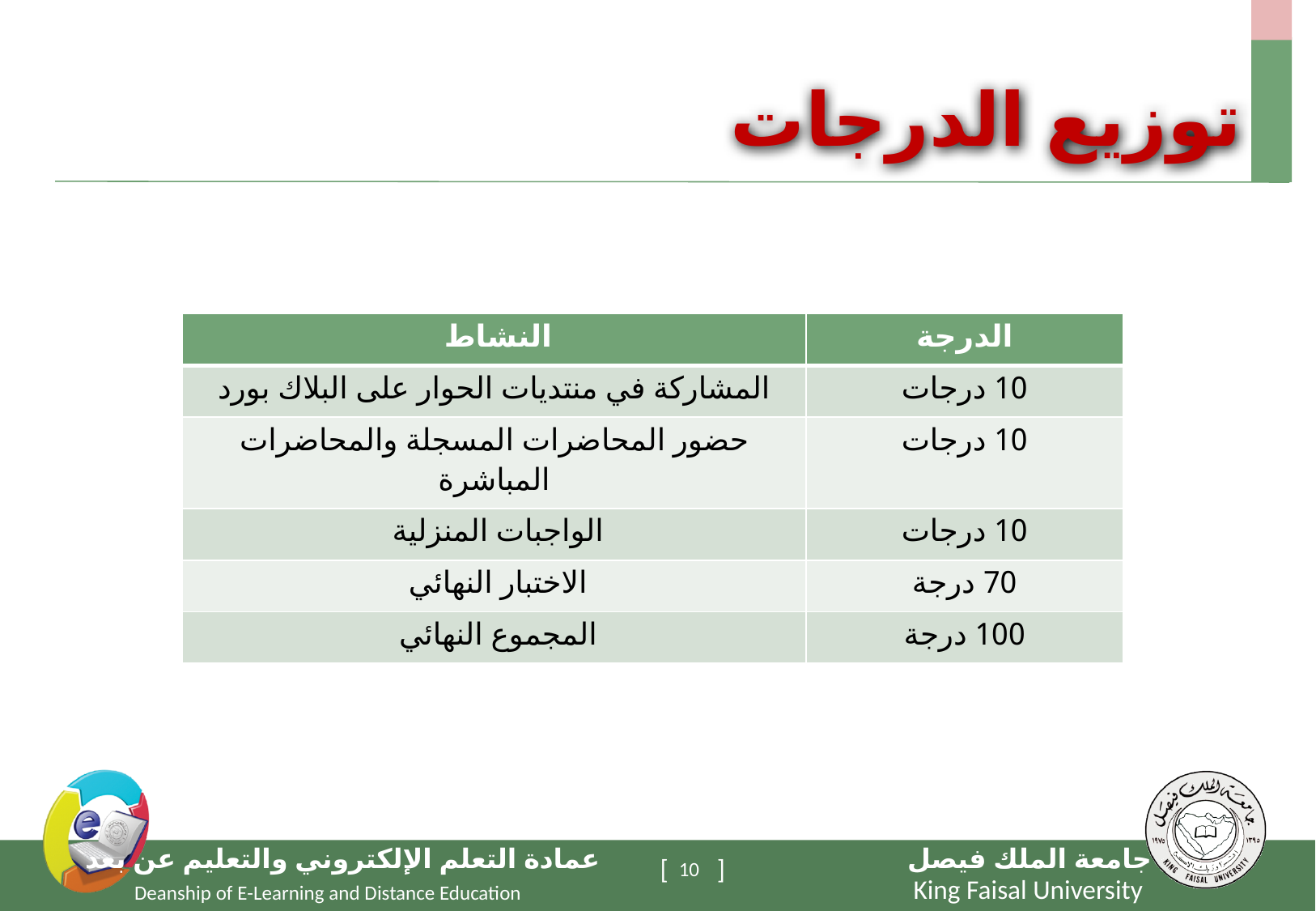

توزيع الدرجات
| النشاط | الدرجة |
| --- | --- |
| المشاركة في منتديات الحوار على البلاك بورد | 10 درجات |
| حضور المحاضرات المسجلة والمحاضرات المباشرة | 10 درجات |
| الواجبات المنزلية | 10 درجات |
| الاختبار النهائي | 70 درجة |
| المجموع النهائي | 100 درجة |
10